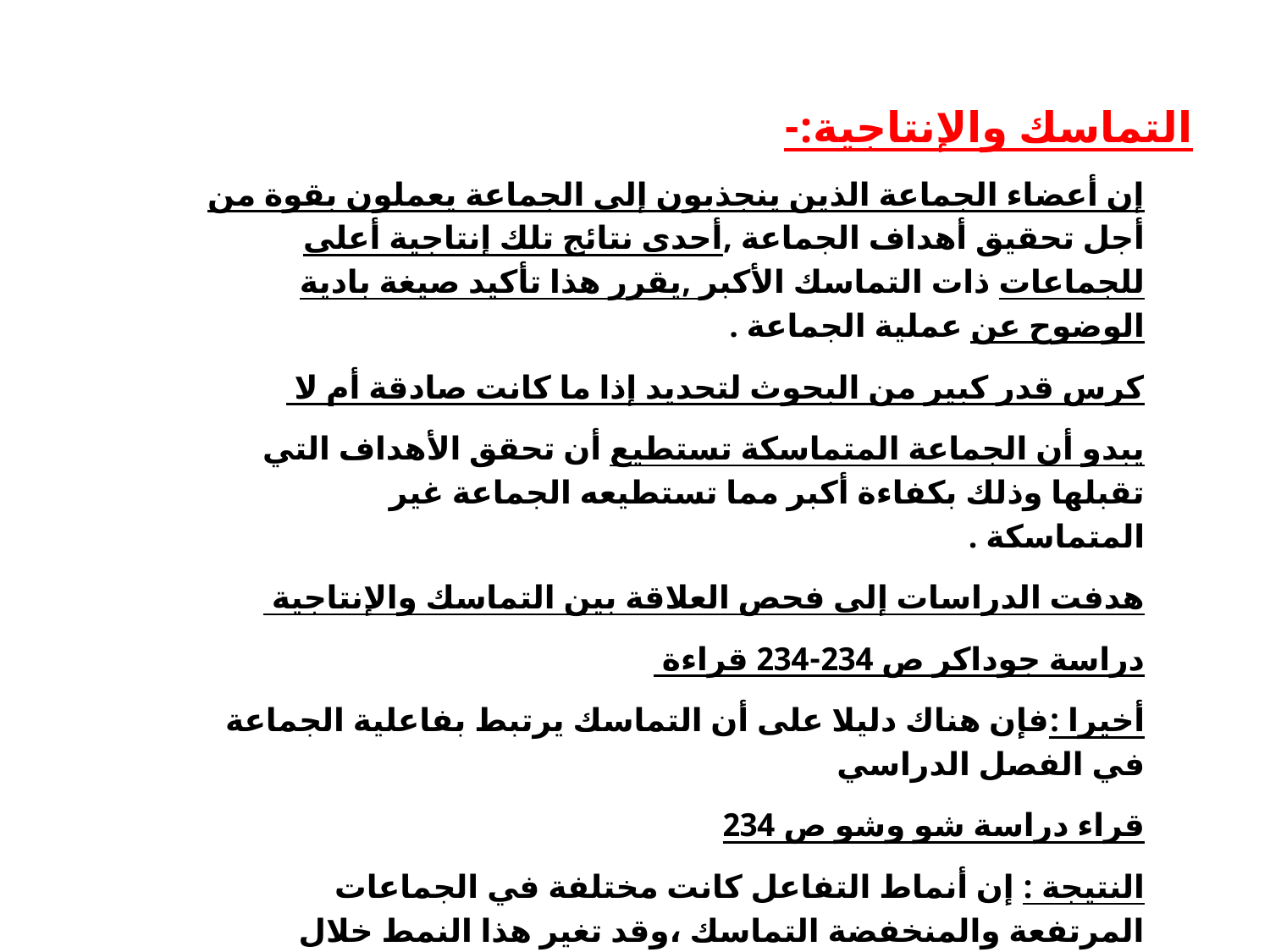

التماسك والإنتاجية:-
إن أعضاء الجماعة الذين ينجذبون إلى الجماعة يعملون بقوة من أجل تحقيق أهداف الجماعة ,أحدى نتائج تلك إنتاجية أعلى للجماعات ذات التماسك الأكبر ,يقرر هذا تأكيد صيغة بادية الوضوح عن عملية الجماعة .
كرس قدر كبير من البحوث لتحديد إذا ما كانت صادقة أم لا
يبدو أن الجماعة المتماسكة تستطيع أن تحقق الأهداف التي تقبلها وذلك بكفاءة أكبر مما تستطيعه الجماعة غير المتماسكة .
هدفت الدراسات إلى فحص العلاقة بين التماسك والإنتاجية
دراسة جوداكر ص 234-234 قراءة
أخيرا :فإن هناك دليلا على أن التماسك يرتبط بفاعلية الجماعة في الفصل الدراسي
قراء دراسة شو وشو ص 234
النتيجة : إن أنماط التفاعل كانت مختلفة في الجماعات المرتفعة والمنخفضة التماسك ،وقد تغير هذا النمط خلال برنامج الدراسة .